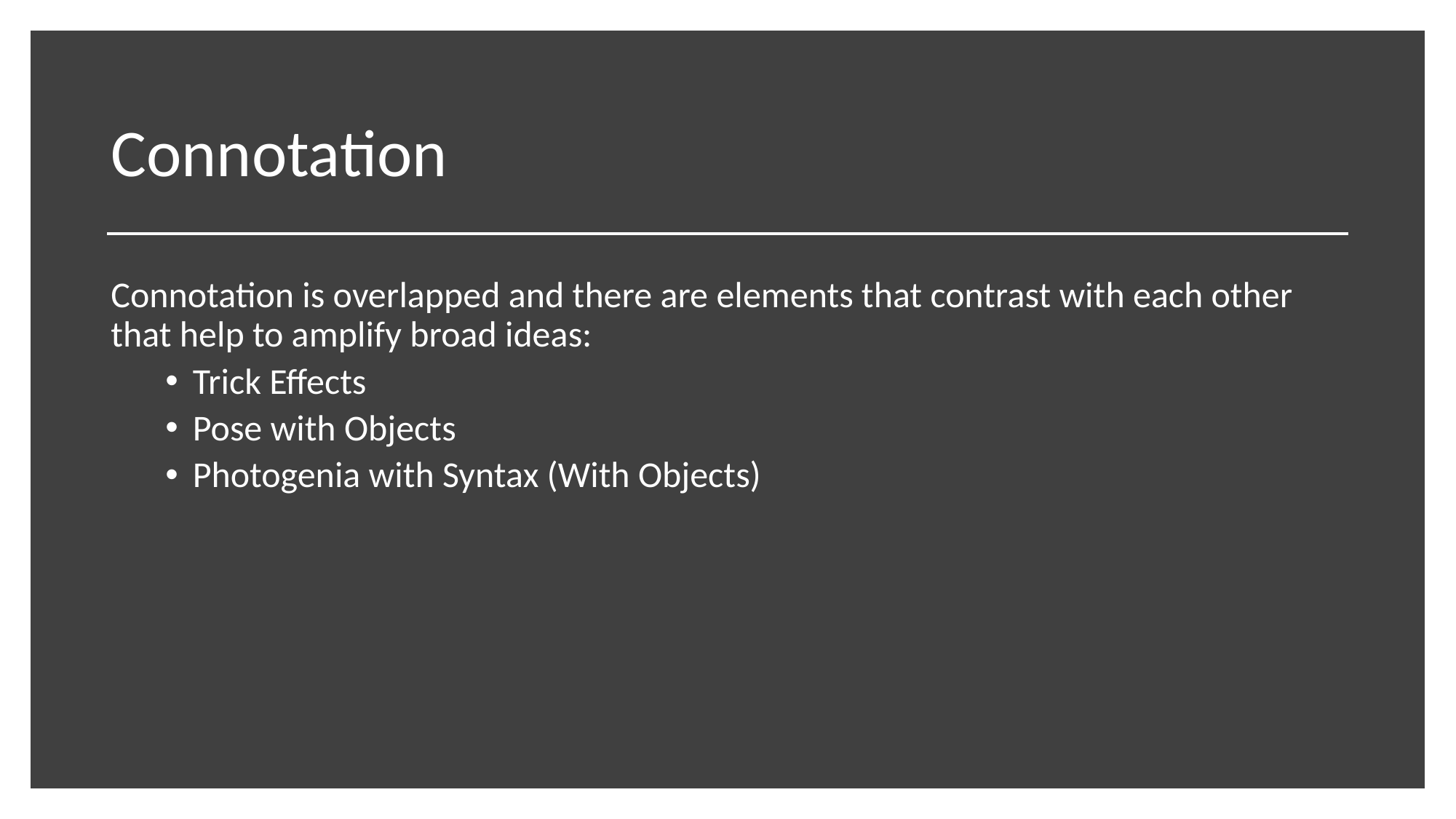

# Connotation
Connotation is overlapped and there are elements that contrast with each other that help to amplify broad ideas:
Trick Effects
Pose with Objects
Photogenia with Syntax (With Objects)